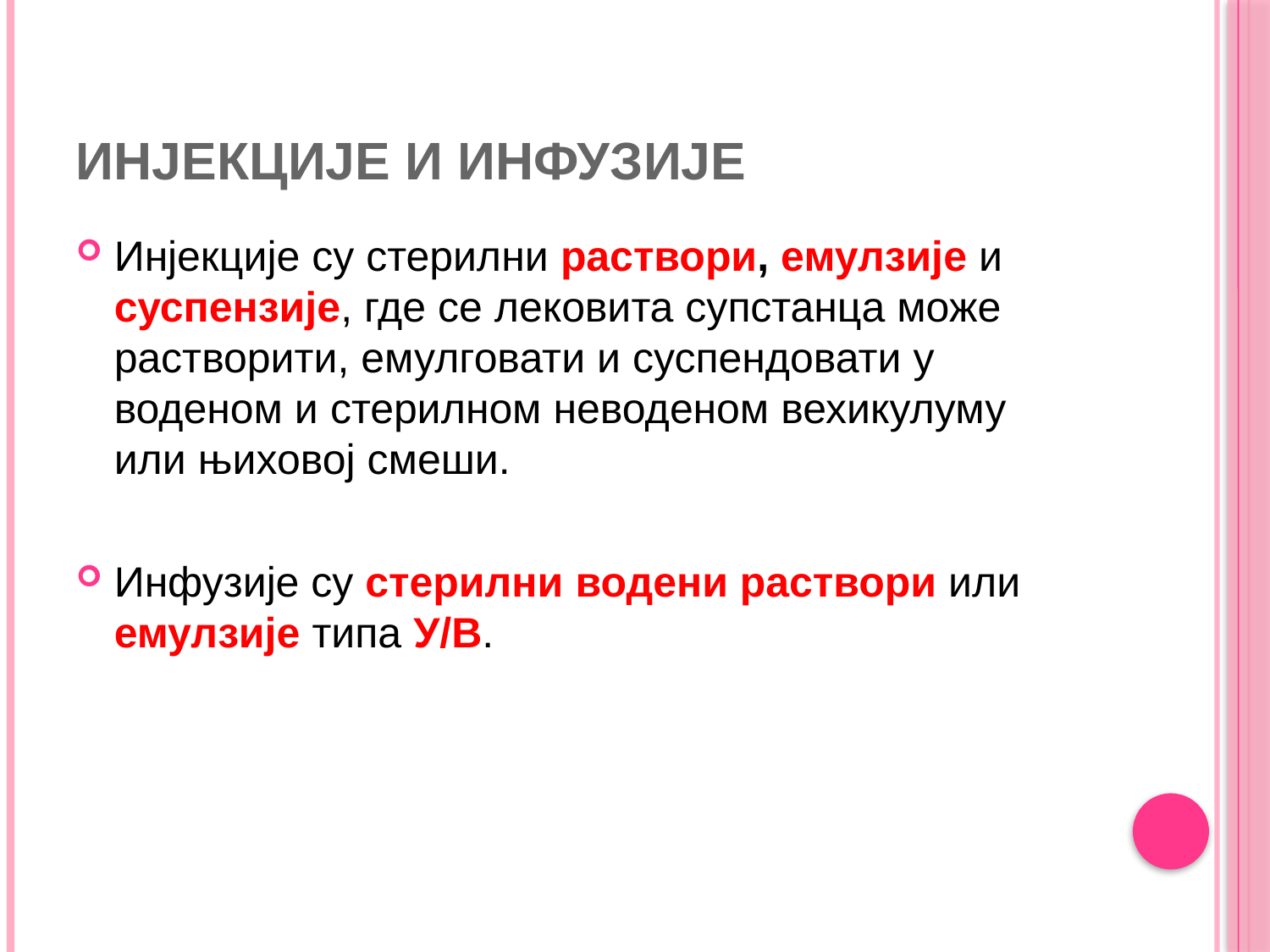

# Инјекције и инфузије
Инјекције су стерилни раствори, емулзије и суспензије, где се лековита супстанца може растворити, емулговати и суспендовати у воденом и стерилном неводеном вехикулуму или њиховој смеши.

Инфузије су стерилни водени раствори или емулзије типа У/В.